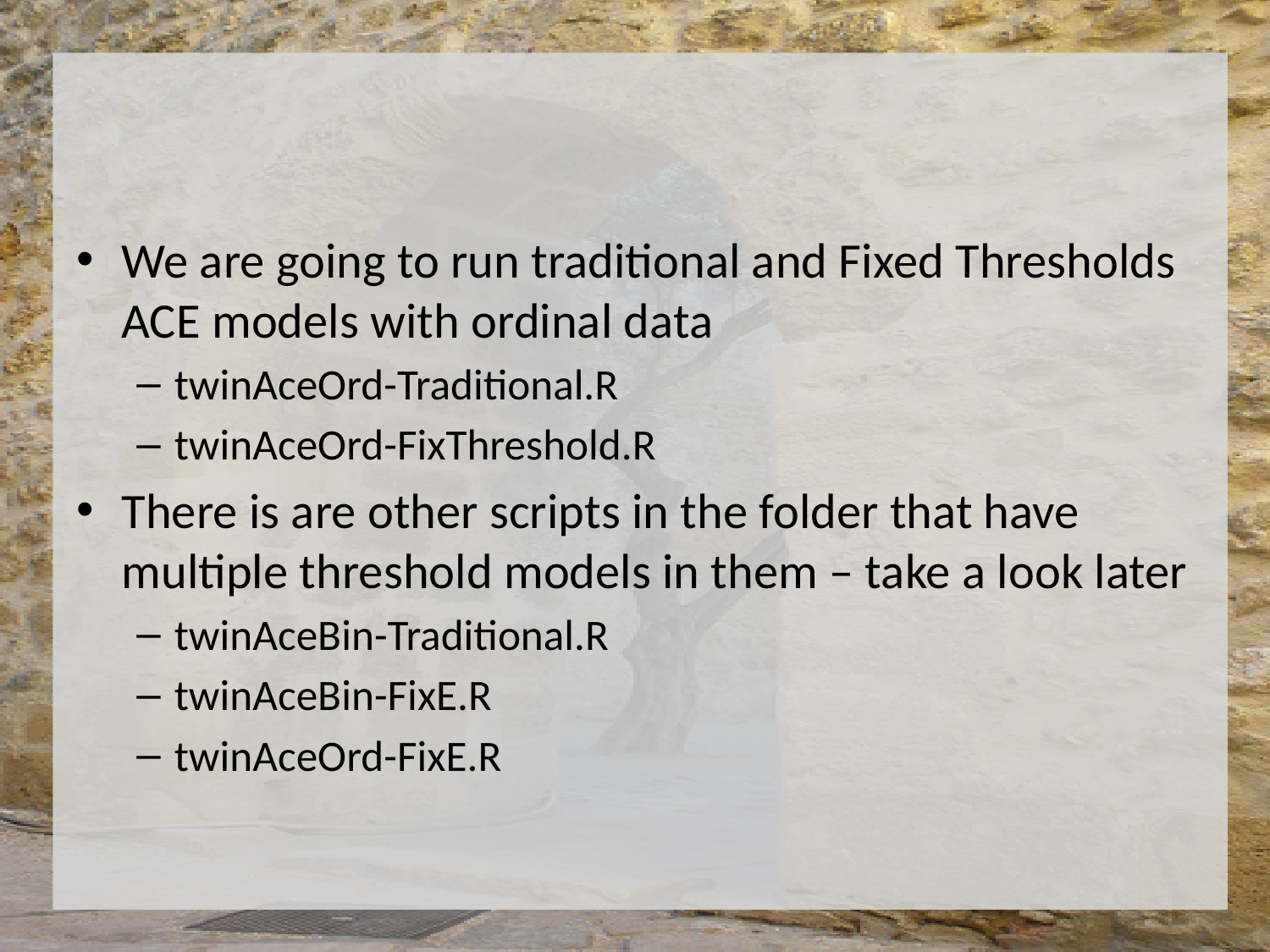

#

We are going to run traditional and Fixed Thresholds ACE models with ordinal data
twinAceOrd-Traditional.R
twinAceOrd-FixThreshold.R
There is are other scripts in the folder that have multiple threshold models in them – take a look later
twinAceBin-Traditional.R
twinAceBin-FixE.R
twinAceOrd-FixE.R